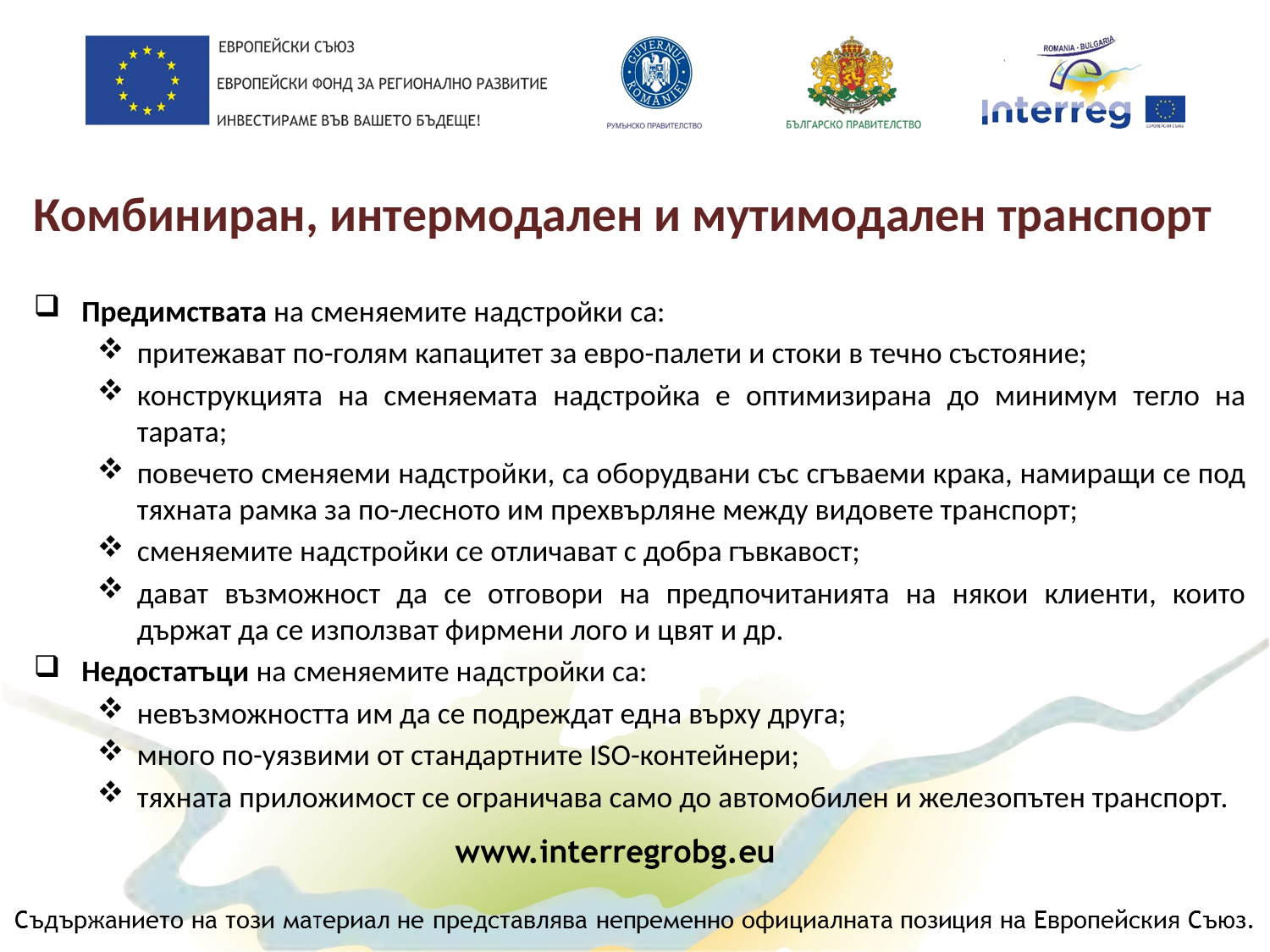

# Комбиниран, интермодален и мутимодален транспорт
Предимствата на сменяемите надстройки са:
притежават по-голям капацитет за евро-палети и стоки в течно състояние;
конструкцията на сменяемата надстройка е оптимизирана до минимум тегло на тарата;
повечето сменяеми надстройки, са оборудвани със сгъваеми крака, намиращи се под тяхната рамка за по-лесното им прехвърляне между видовете транспорт;
сменяемите надстройки се отличават с добра гъвкавост;
дават възможност да се отговори на предпочитанията на някои клиенти, които държат да се използват фирмени лого и цвят и др.
Недостатъци на сменяемите надстройки са:
невъзможността им да се подреждат една върху друга;
много по-уязвими от стандартните ISO-контейнери;
тяхната приложимост се ограничава само до автомобилен и железопътен транспорт.